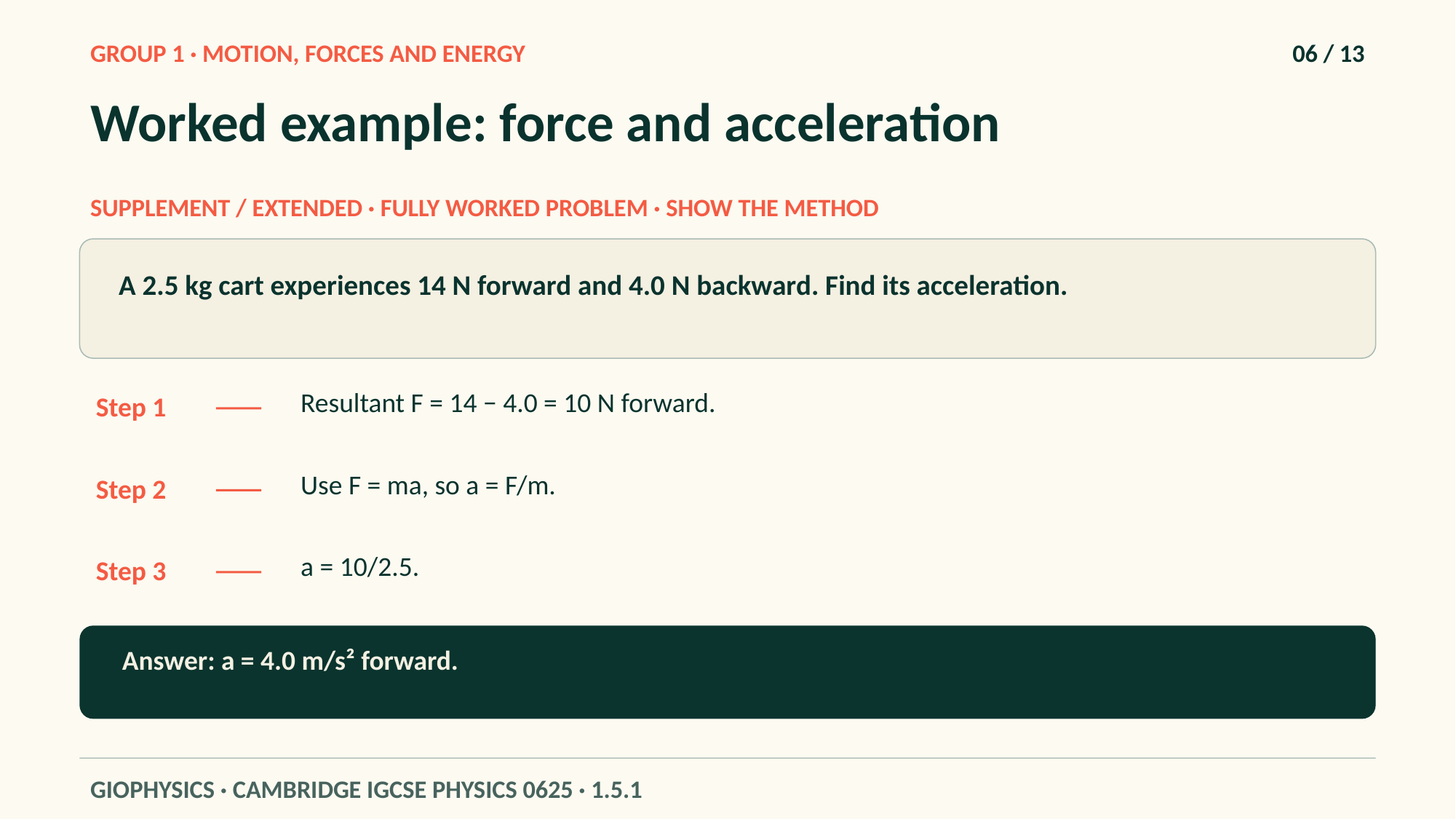

GROUP 1 · MOTION, FORCES AND ENERGY
06 / 13
Worked example: force and acceleration
SUPPLEMENT / EXTENDED · FULLY WORKED PROBLEM · SHOW THE METHOD

A 2.5 kg cart experiences 14 N forward and 4.0 N backward. Find its acceleration.
Resultant F = 14 − 4.0 = 10 N forward.
Step 1

Use F = ma, so a = F/m.
Step 2

a = 10/2.5.
Step 3

Answer: a = 4.0 m/s² forward.

GIOPHYSICS · CAMBRIDGE IGCSE PHYSICS 0625 · 1.5.1